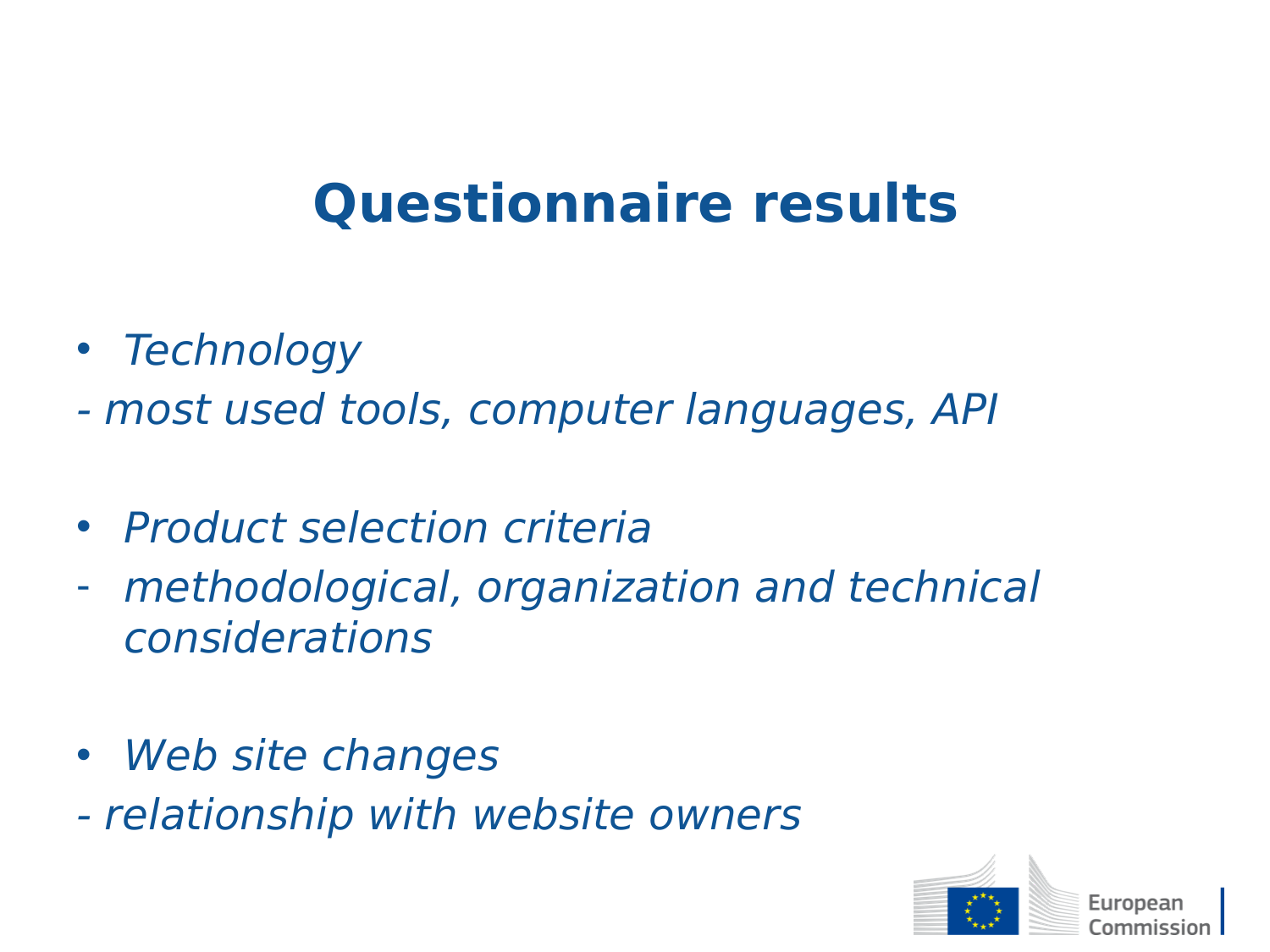

# Questionnaire results
Technology
- most used tools, computer languages, API

Product selection criteria
methodological, organization and technical considerations

Web site changes
- relationship with website owners